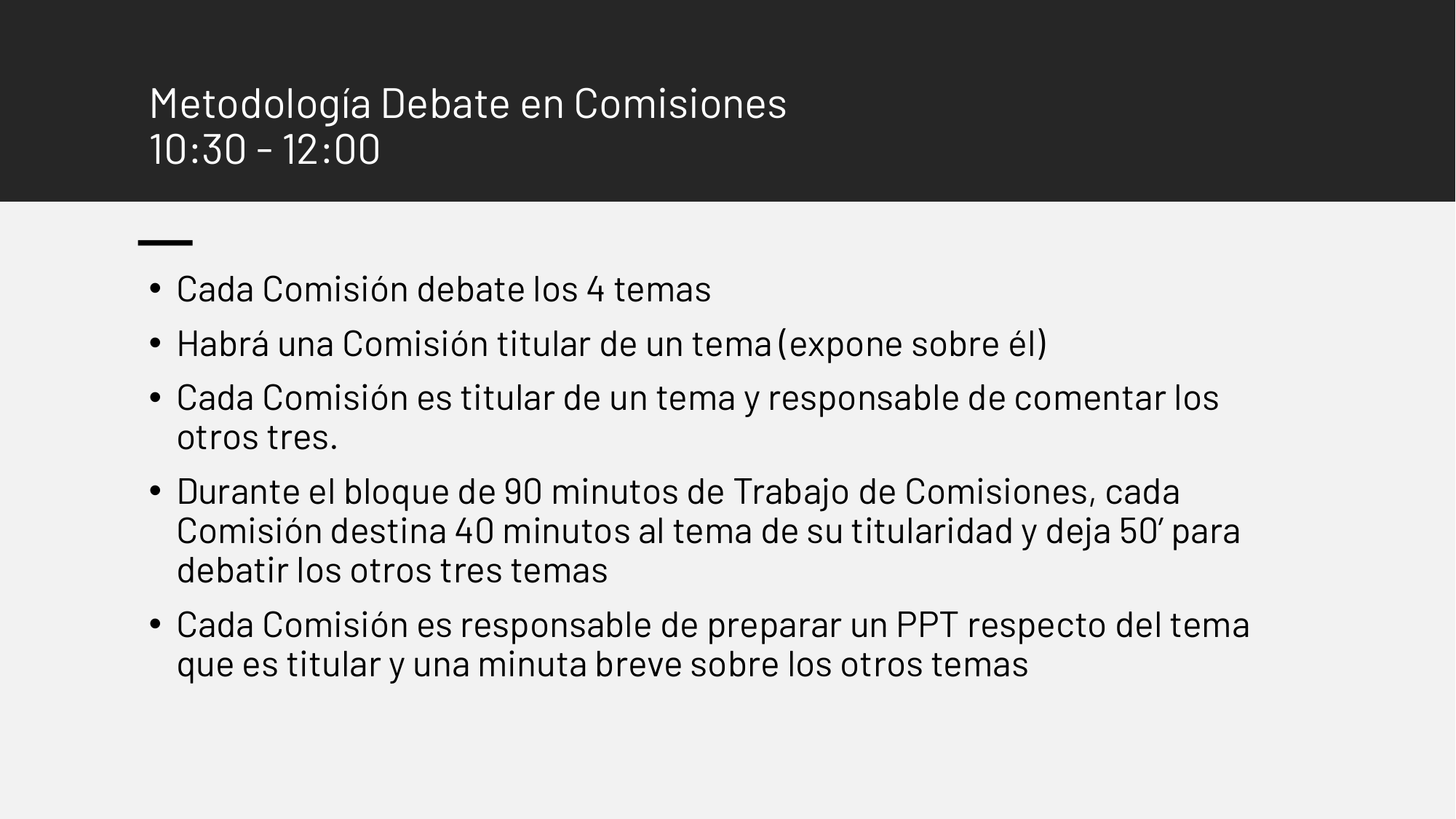

# Metodología Debate en Comisiones 10:30 - 12:00

Cada Comisión debate los 4 temas
Habrá una Comisión titular de un tema (expone sobre él)
Cada Comisión es titular de un tema y responsable de comentar los otros tres.
Durante el bloque de 90 minutos de Trabajo de Comisiones, cada Comisión destina 40 minutos al tema de su titularidad y deja 50’ para debatir los otros tres temas
Cada Comisión es responsable de preparar un PPT respecto del tema que es titular y una minuta breve sobre los otros temas